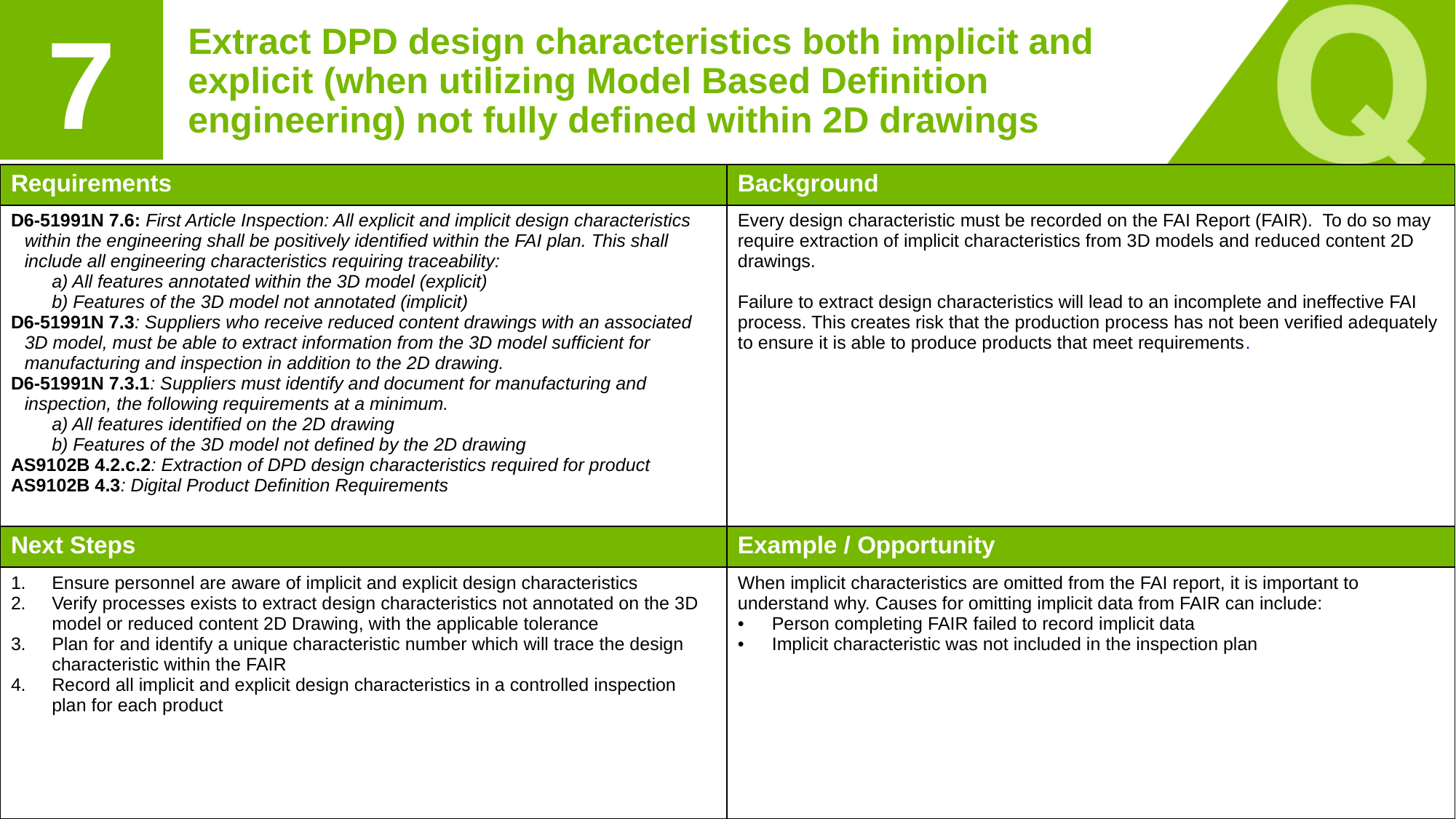

7
# Extract DPD design characteristics both implicit and explicit (when utilizing Model Based Definition engineering) not fully defined within 2D drawings
| Requirements | Background |
| --- | --- |
| D6-51991N 7.6: First Article Inspection: All explicit and implicit design characteristics within the engineering shall be positively identified within the FAI plan. This shall include all engineering characteristics requiring traceability: a) All features annotated within the 3D model (explicit) b) Features of the 3D model not annotated (implicit) D6-51991N 7.3: Suppliers who receive reduced content drawings with an associated 3D model, must be able to extract information from the 3D model sufficient for manufacturing and inspection in addition to the 2D drawing. D6-51991N 7.3.1: Suppliers must identify and document for manufacturing and inspection, the following requirements at a minimum. a) All features identified on the 2D drawing b) Features of the 3D model not defined by the 2D drawing AS9102B 4.2.c.2: Extraction of DPD design characteristics required for product AS9102B 4.3: Digital Product Definition Requirements | Every design characteristic must be recorded on the FAI Report (FAIR). To do so may require extraction of implicit characteristics from 3D models and reduced content 2D drawings. Failure to extract design characteristics will lead to an incomplete and ineffective FAI process. This creates risk that the production process has not been verified adequately to ensure it is able to produce products that meet requirements. |
| Next Steps | Example / Opportunity |
| Ensure personnel are aware of implicit and explicit design characteristics Verify processes exists to extract design characteristics not annotated on the 3D model or reduced content 2D Drawing, with the applicable tolerance Plan for and identify a unique characteristic number which will trace the design characteristic within the FAIR Record all implicit and explicit design characteristics in a controlled inspection plan for each product | When implicit characteristics are omitted from the FAI report, it is important to understand why. Causes for omitting implicit data from FAIR can include: Person completing FAIR failed to record implicit data Implicit characteristic was not included in the inspection plan |